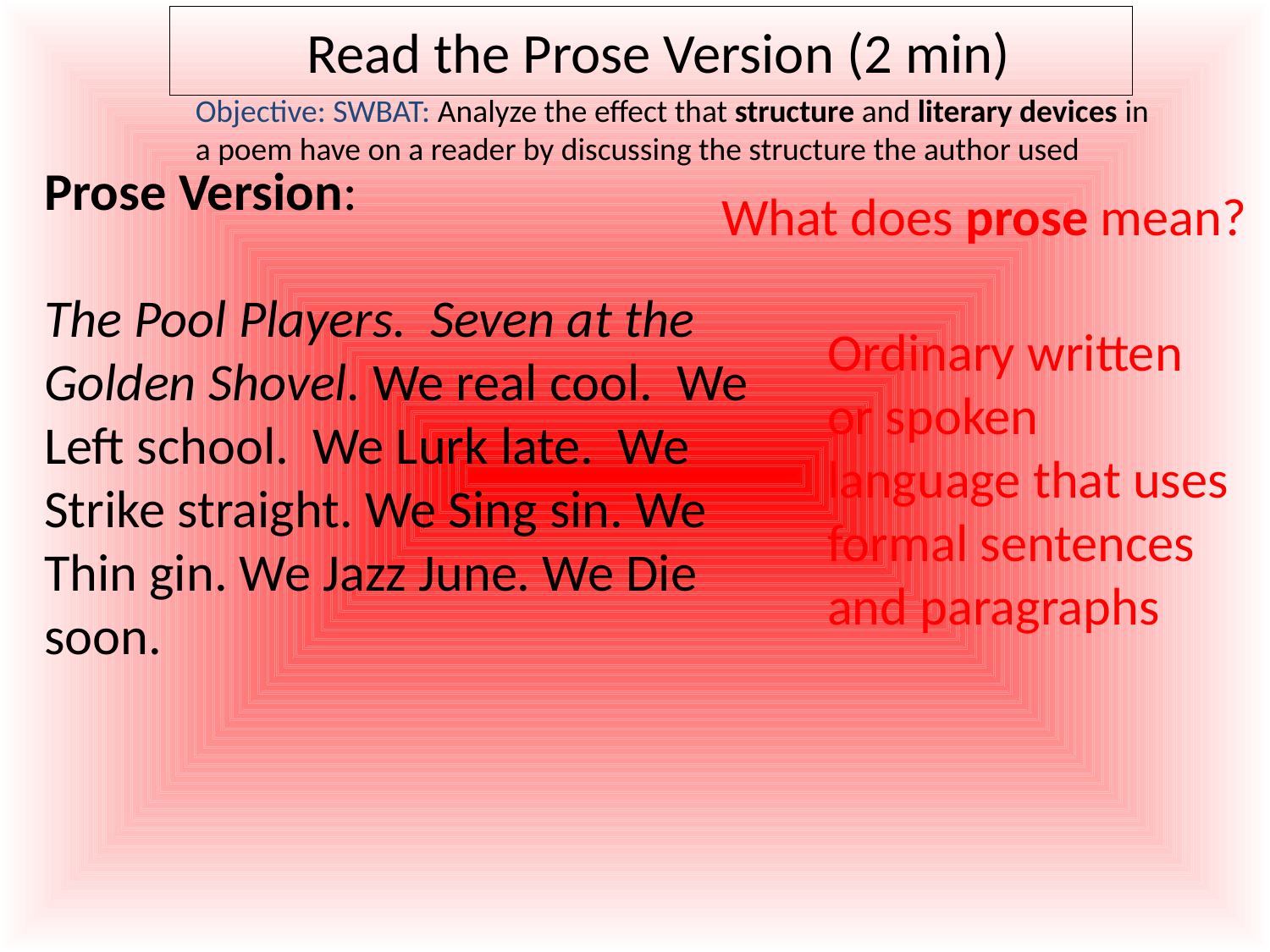

# Read the Prose Version (2 min)
	Objective: SWBAT: Analyze the effect that structure and literary devices in a poem have on a reader by discussing the structure the author used
Prose Version:

The Pool Players.  Seven at the Golden Shovel. We real cool.  We Left school.  We Lurk late.  We Strike straight. We Sing sin. We Thin gin. We Jazz June. We Die soon.
What does prose mean?
Ordinary written or spoken language that uses formal sentences and paragraphs